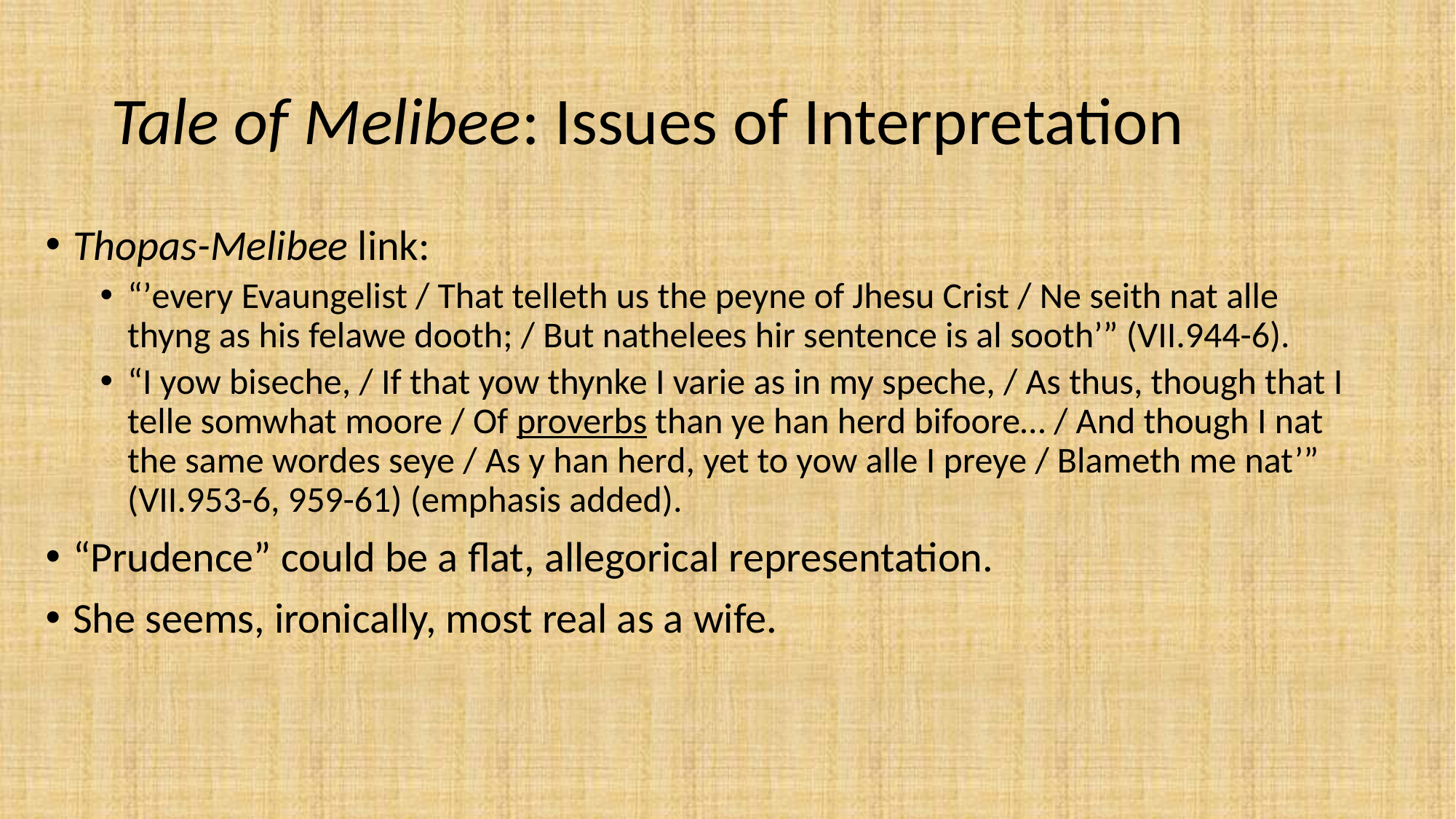

# Tale of Melibee: Issues of Interpretation
Thopas-Melibee link:
“’every Evaungelist / That telleth us the peyne of Jhesu Crist / Ne seith nat alle thyng as his felawe dooth; / But nathelees hir sentence is al sooth’” (VII.944-6).
“I yow biseche, / If that yow thynke I varie as in my speche, / As thus, though that I telle somwhat moore / Of proverbs than ye han herd bifoore… / And though I nat the same wordes seye / As y han herd, yet to yow alle I preye / Blameth me nat’” (VII.953-6, 959-61) (emphasis added).
“Prudence” could be a flat, allegorical representation.
She seems, ironically, most real as a wife.